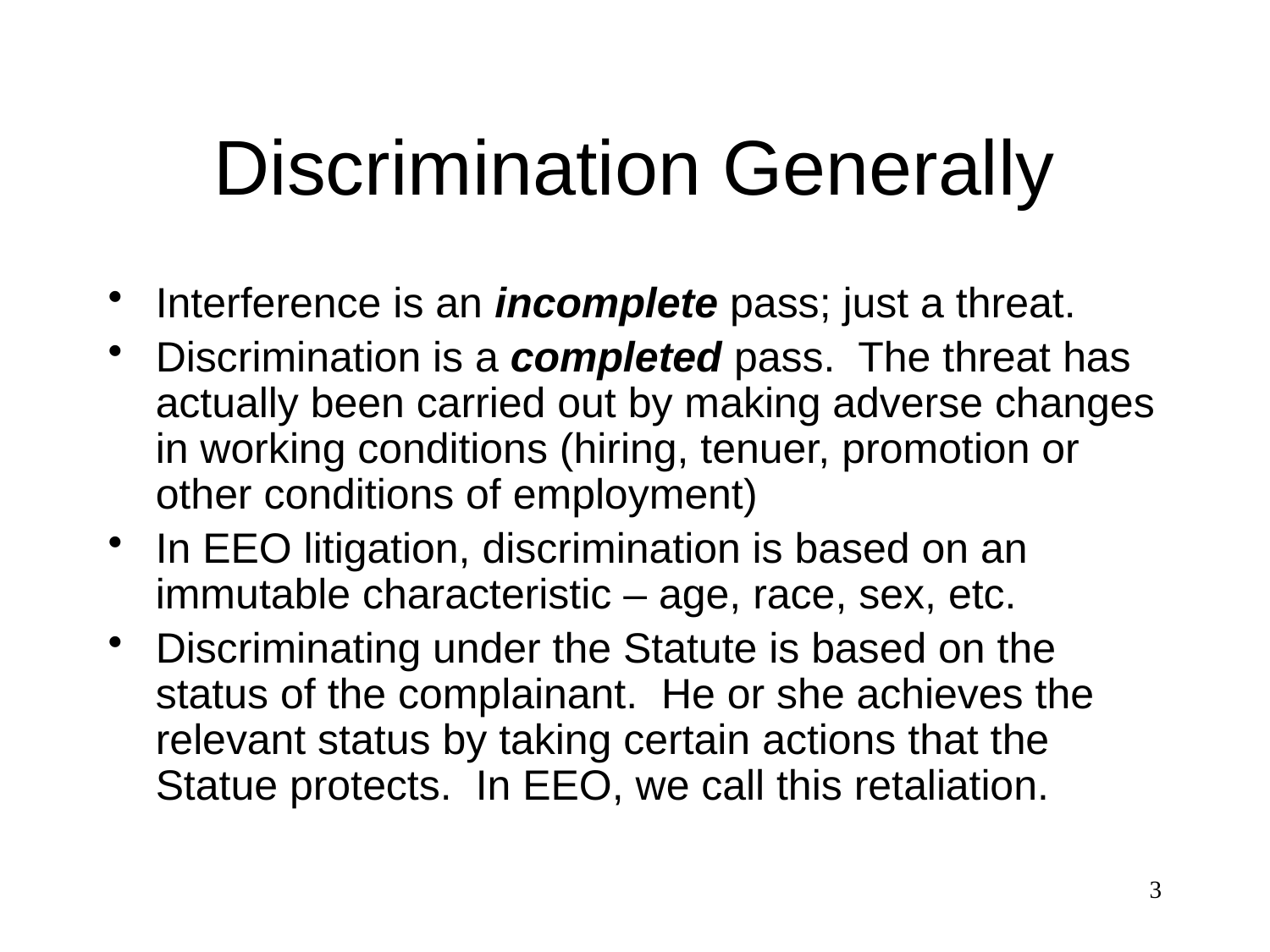

# Discrimination Generally
Interference is an incomplete pass; just a threat.
Discrimination is a completed pass.  The threat has actually been carried out by making adverse changes in working conditions (hiring, tenuer, promotion or other conditions of employment)
In EEO litigation, discrimination is based on an immutable characteristic – age, race, sex, etc.
Discriminating under the Statute is based on the status of the complainant.  He or she achieves the relevant status by taking certain actions that the Statue protects.  In EEO, we call this retaliation.
3